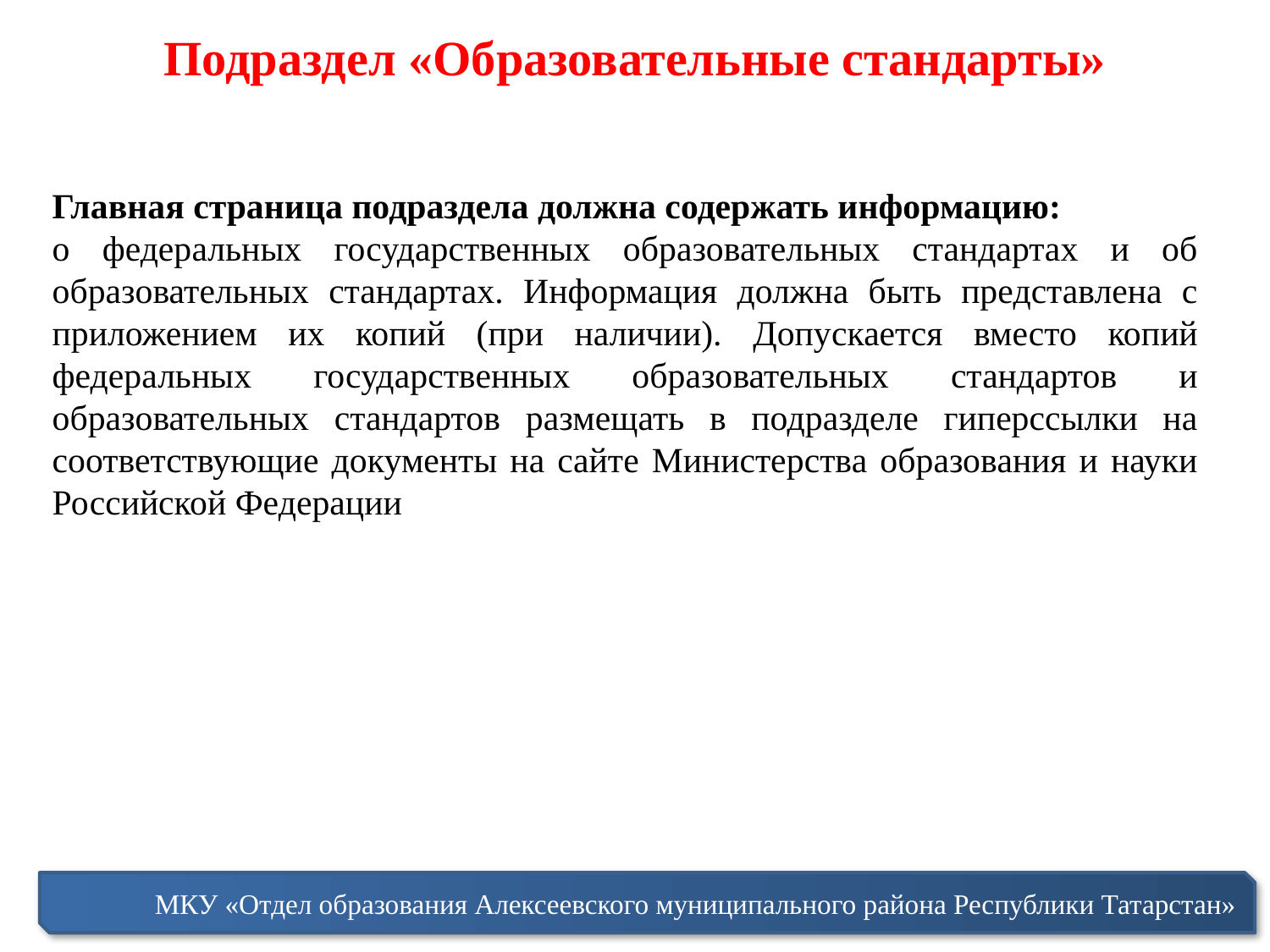

Подраздел «Образовательные стандарты»
Главная страница подраздела должна содержать информацию:
о федеральных государственных образовательных стандартах и об образовательных стандартах. Информация должна быть представлена с приложением их копий (при наличии). Допускается вместо копий федеральных государственных образовательных стандартов и образовательных стандартов размещать в подразделе гиперссылки на соответствующие документы на сайте Министерства образования и науки Российской Федерации

МКУ «Отдел образования Алексеевского муниципального района Республики Татарстан»